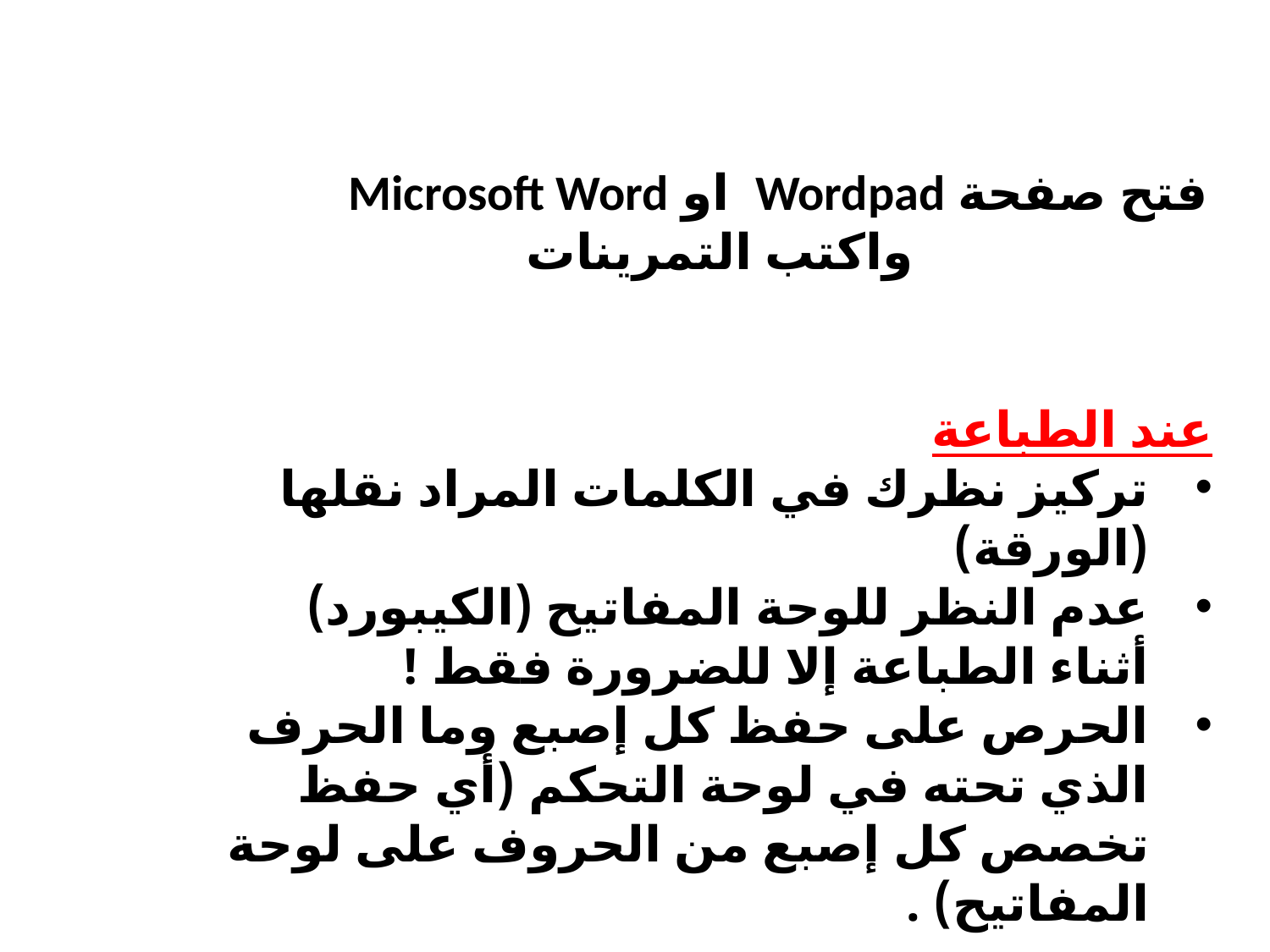

فتح صفحة Wordpad  او Microsoft Word
واكتب التمرينات

عند الطباعة
تركيز نظرك في الكلمات المراد نقلها (الورقة)
عدم النظر للوحة المفاتيح (الكيبورد) أثناء الطباعة إلا للضرورة فقط !
الحرص على حفظ كل إصبع وما الحرف الذي تحته في لوحة التحكم (أي حفظ تخصص كل إصبع من الحروف على لوحة المفاتيح) .